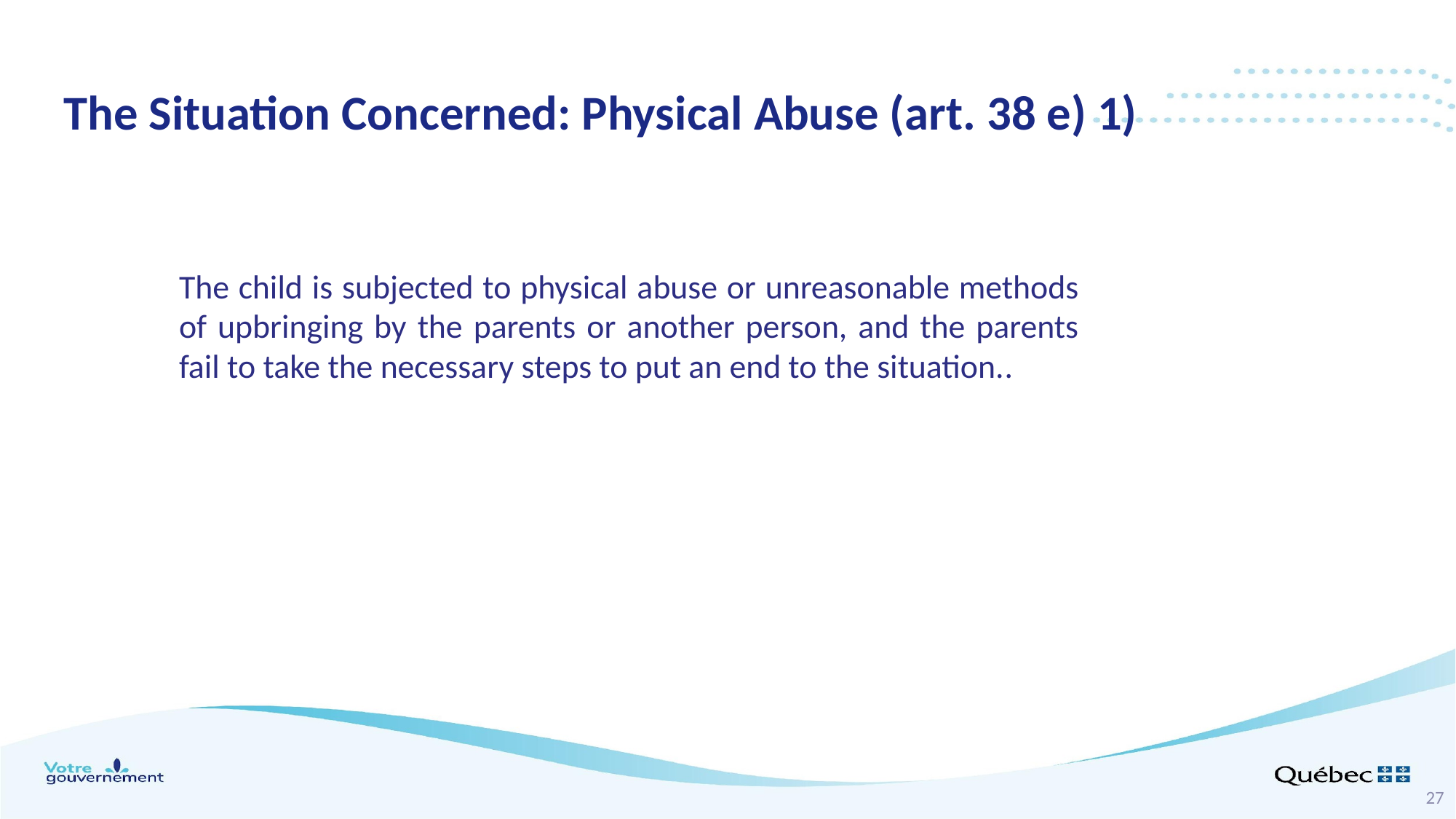

The Situation Concerned: Physical Abuse (art. 38 e) 1)
The child is subjected to physical abuse or unreasonable methods of upbringing by the parents or another person, and the parents fail to take the necessary steps to put an end to the situation..

27